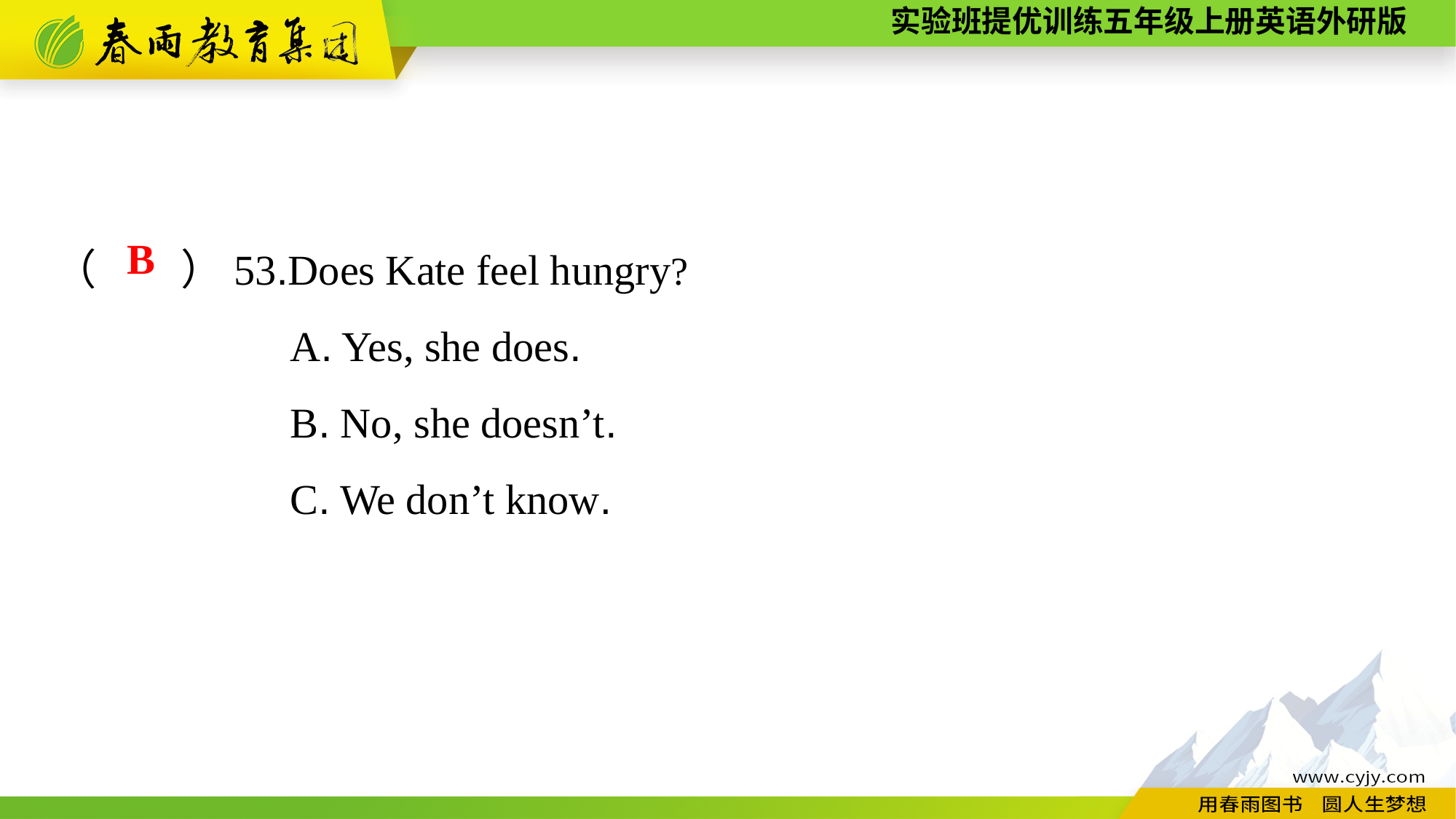

（　　）53.Does Kate feel hungry?
A. Yes, she does.
B. No, she doesn’t.
C. We don’t know.
B